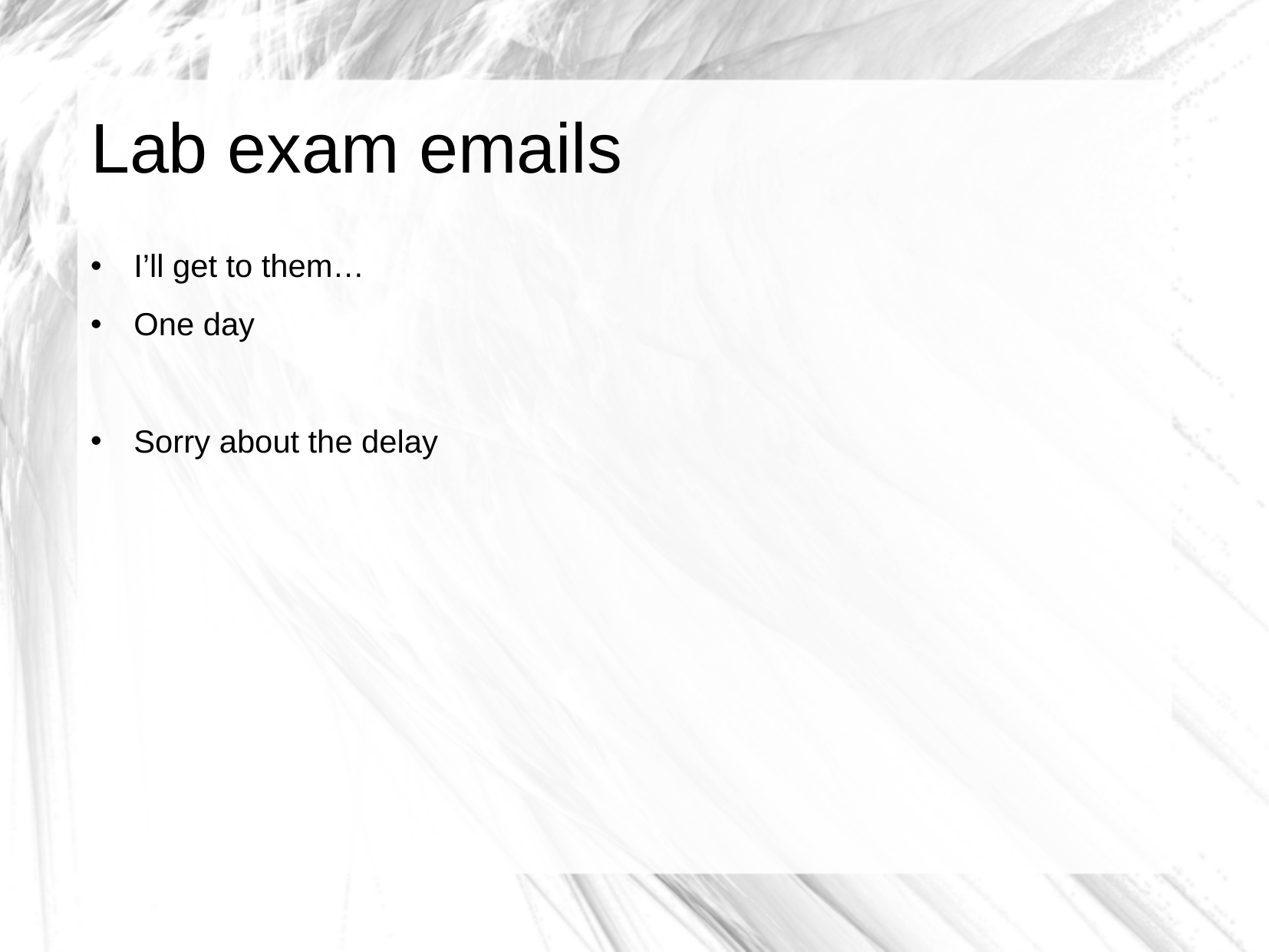

Lab exam emails
I’ll get to them…
One day

Sorry about the delay